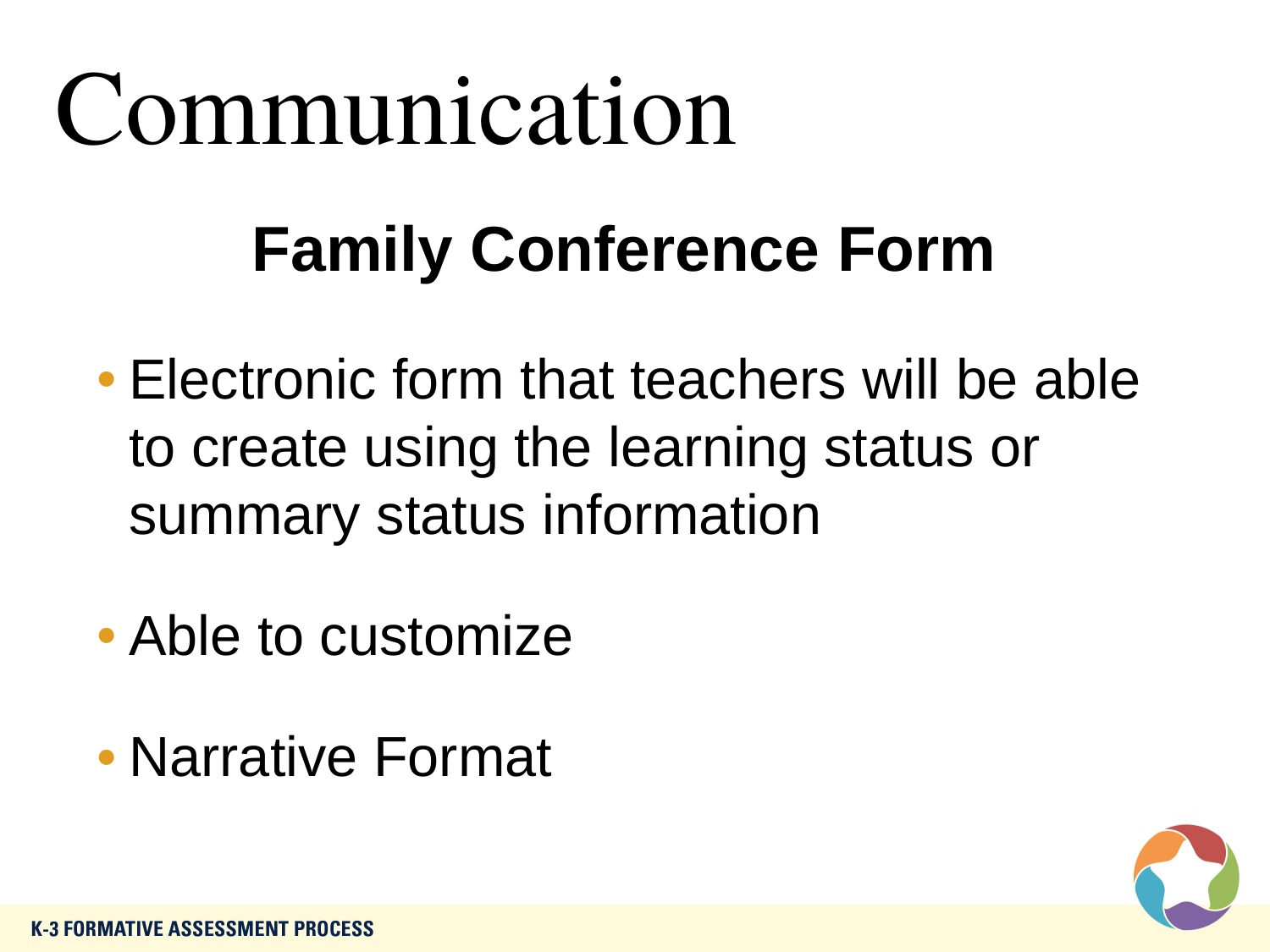

# Communication
Family Conference Form
Electronic form that teachers will be able to create using the learning status or summary status information
Able to customize
Narrative Format